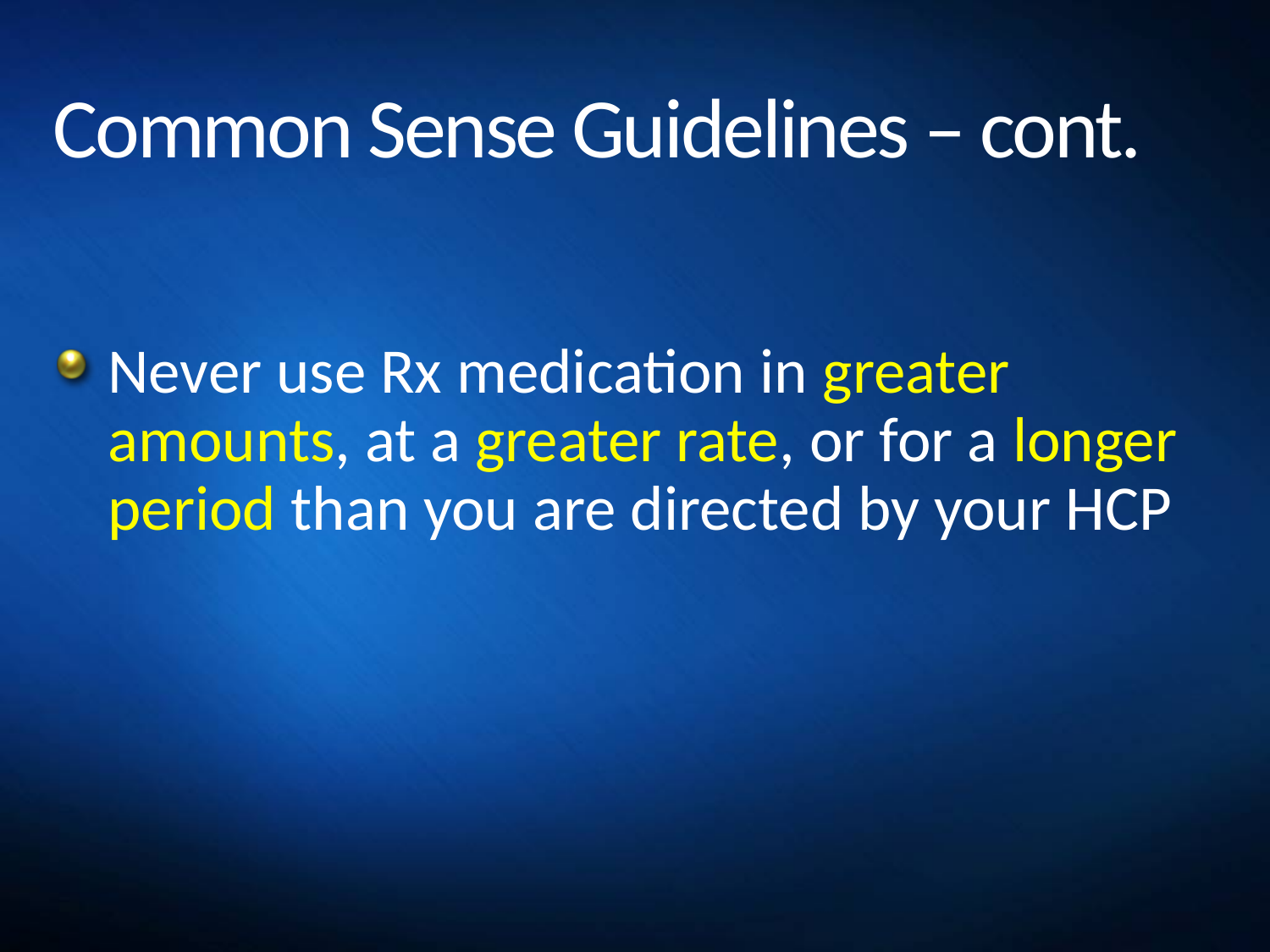

# Common Sense Guidelines – cont.
Never use Rx medication in greater amounts, at a greater rate, or for a longer period than you are directed by your HCP